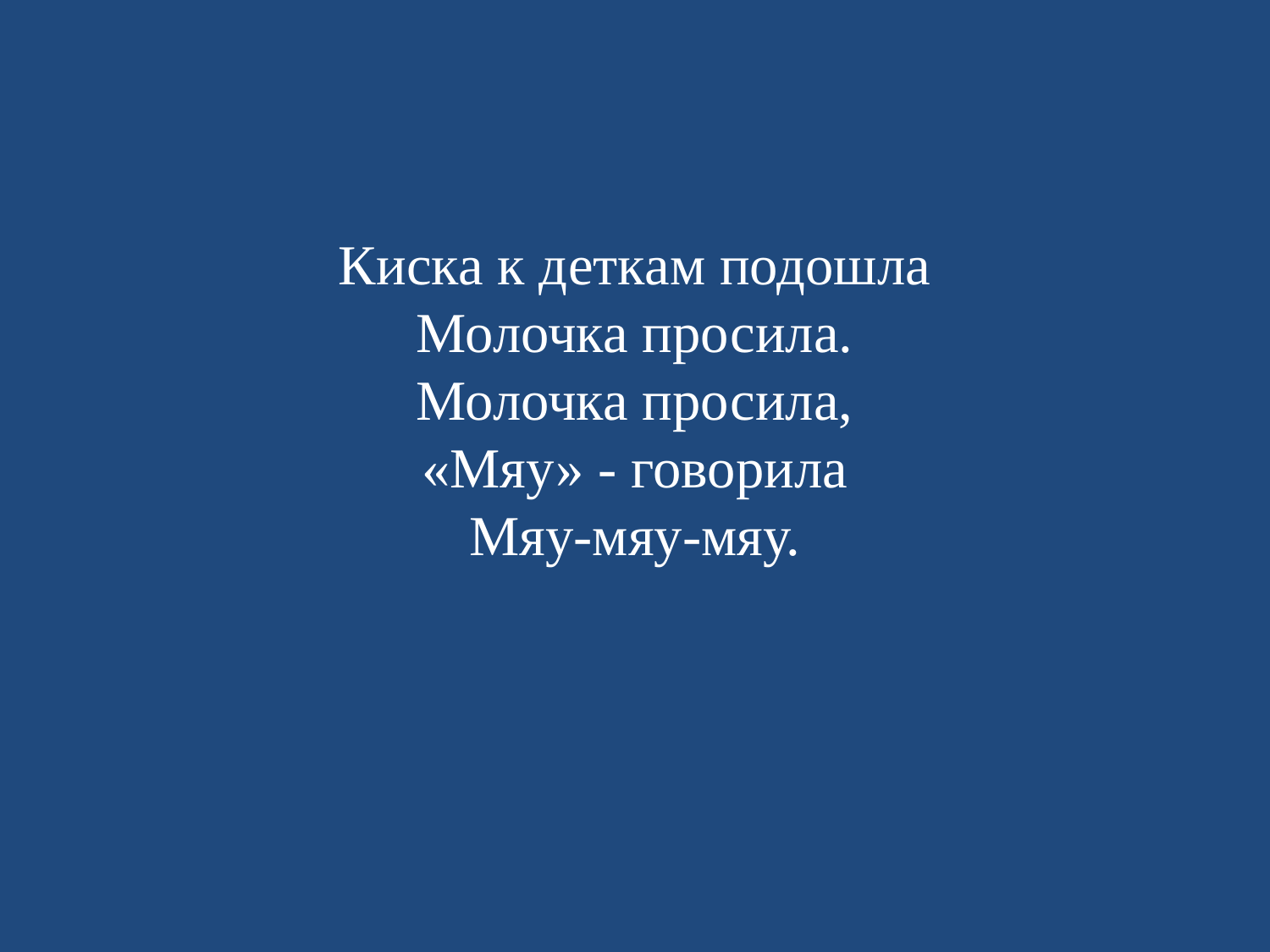

Киска к деткам подошла
Молочка просила.
Молочка просила,
«Мяу» - говорила
Мяу-мяу-мяу.